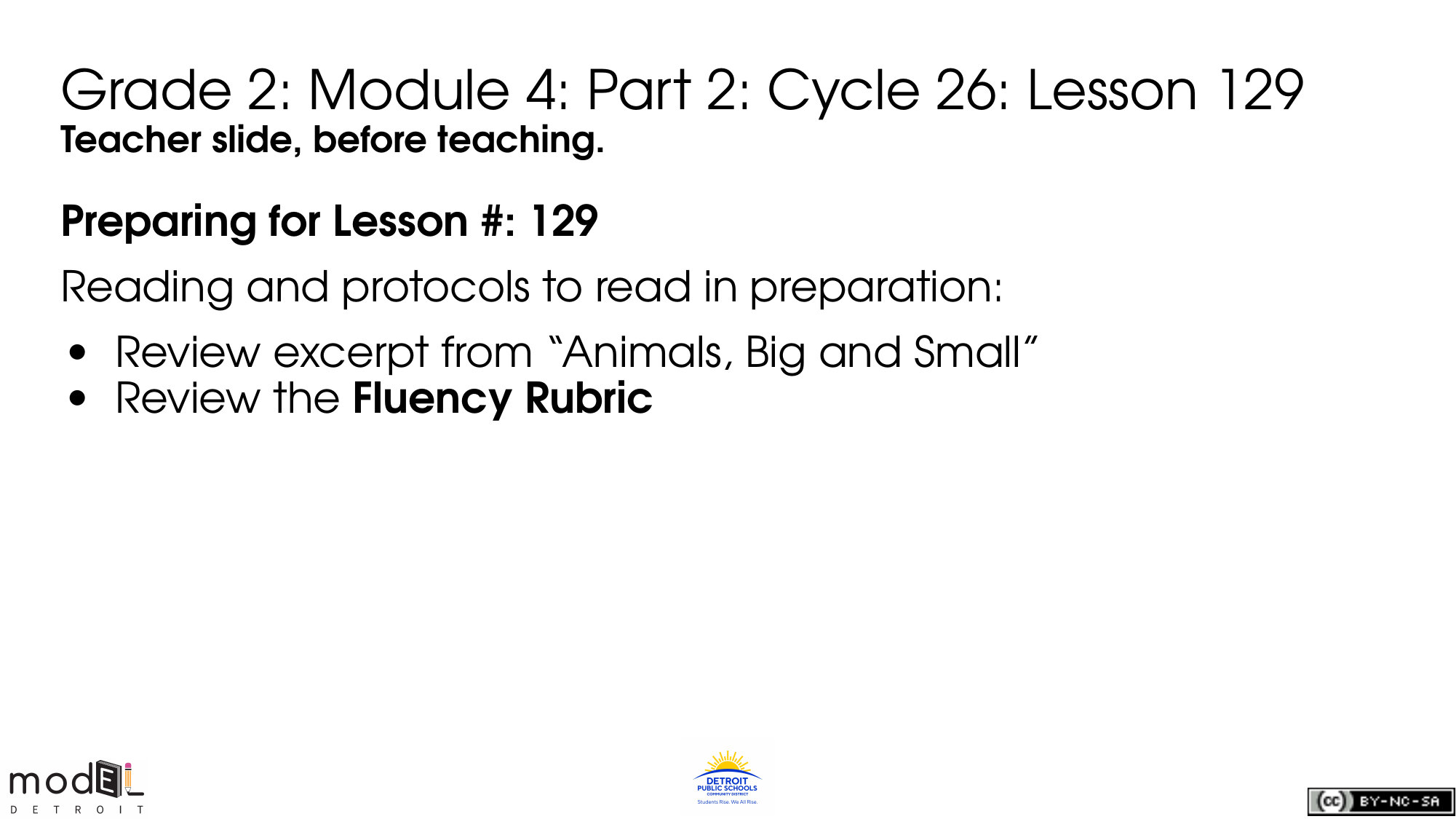

# Grade 2: Module 4: Part 2: Cycle 26: Lesson 129
Teacher slide, before teaching.
Preparing for Lesson #: 129
Reading and protocols to read in preparation:
Review excerpt from “Animals, Big and Small”
Review the Fluency Rubric